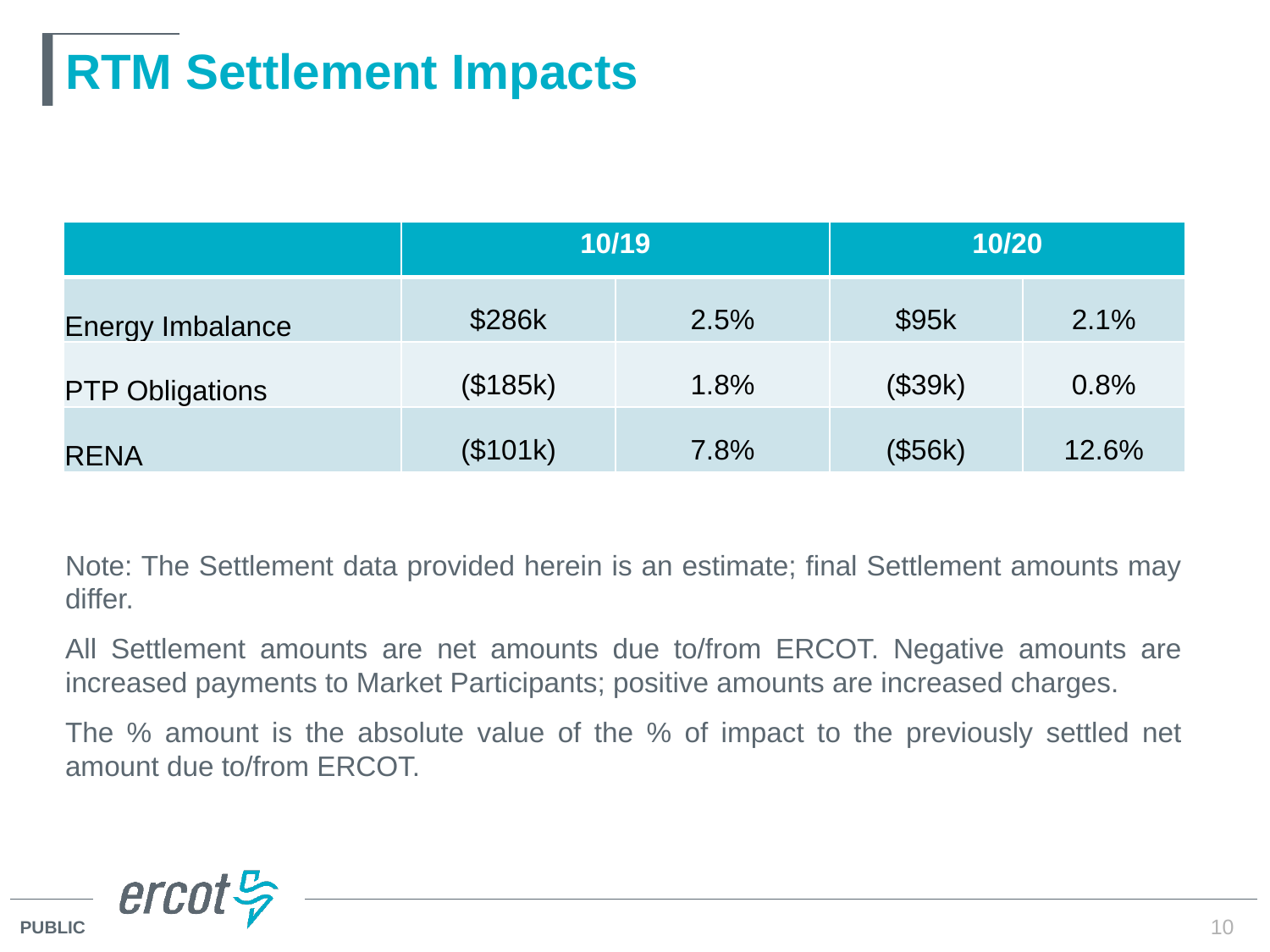

# RTM Settlement Impacts
|  | 10/19 |  | 10/20 |  |
| --- | --- | --- | --- | --- |
| Energy Imbalance | $286k | 2.5% | $95k | 2.1% |
| PTP Obligations | ($185k) | 1.8% | ($39k) | 0.8% |
| RENA | ($101k) | 7.8% | ($56k) | 12.6% |
Note: The Settlement data provided herein is an estimate; final Settlement amounts may differ.
All Settlement amounts are net amounts due to/from ERCOT. Negative amounts are increased payments to Market Participants; positive amounts are increased charges.
The % amount is the absolute value of the % of impact to the previously settled net amount due to/from ERCOT.
10